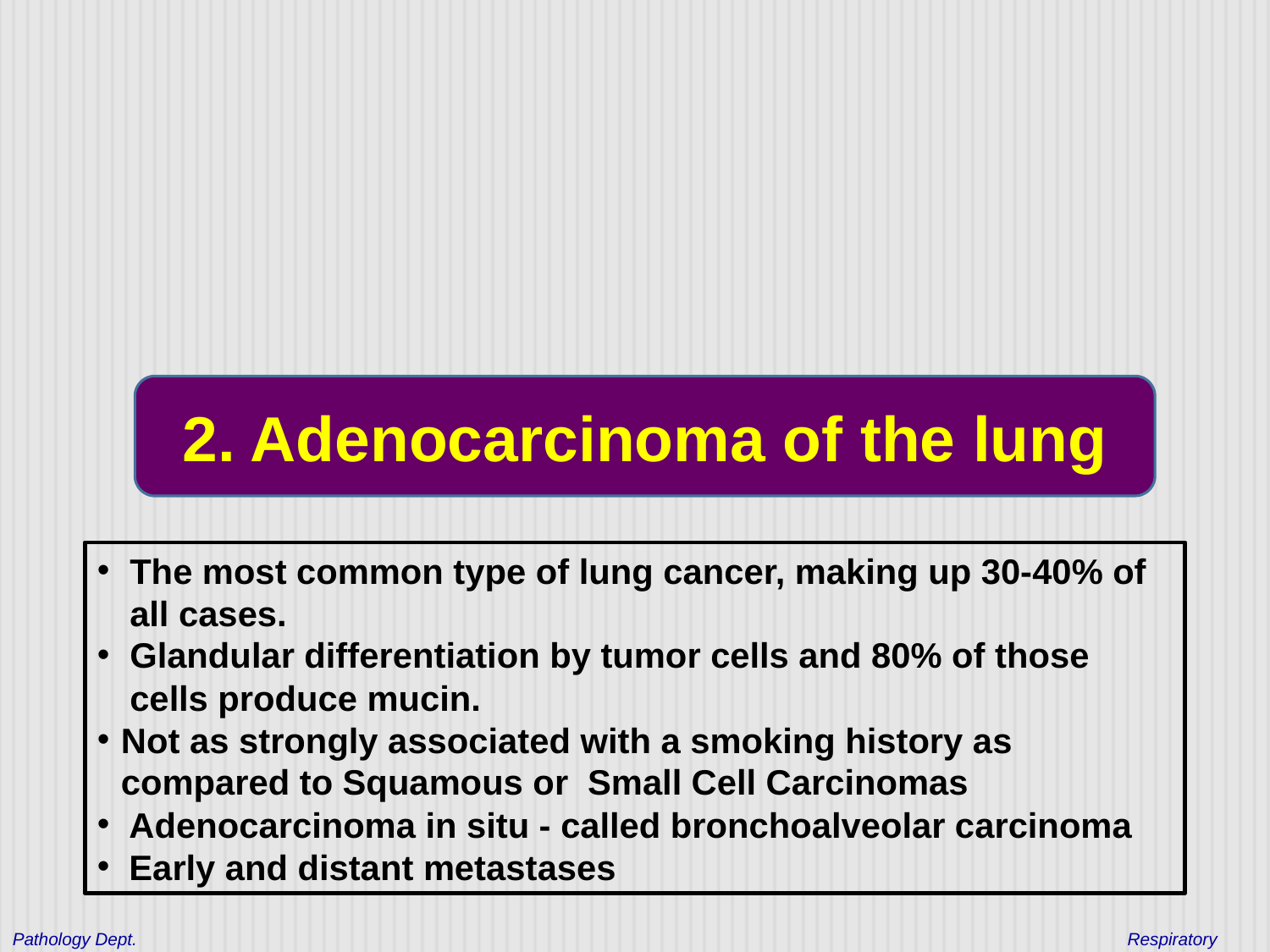

2. Adenocarcinoma of the lung
The most common type of lung cancer, making up 30-40% of all cases.
Glandular differentiation by tumor cells and 80% of those cells produce mucin.
Not as strongly associated with a smoking history as compared to Squamous or  Small Cell Carcinomas
  Adenocarcinoma in situ - called bronchoalveolar carcinoma
  Early and distant metastases
Respiratory Block
Pathology Dept. KSU